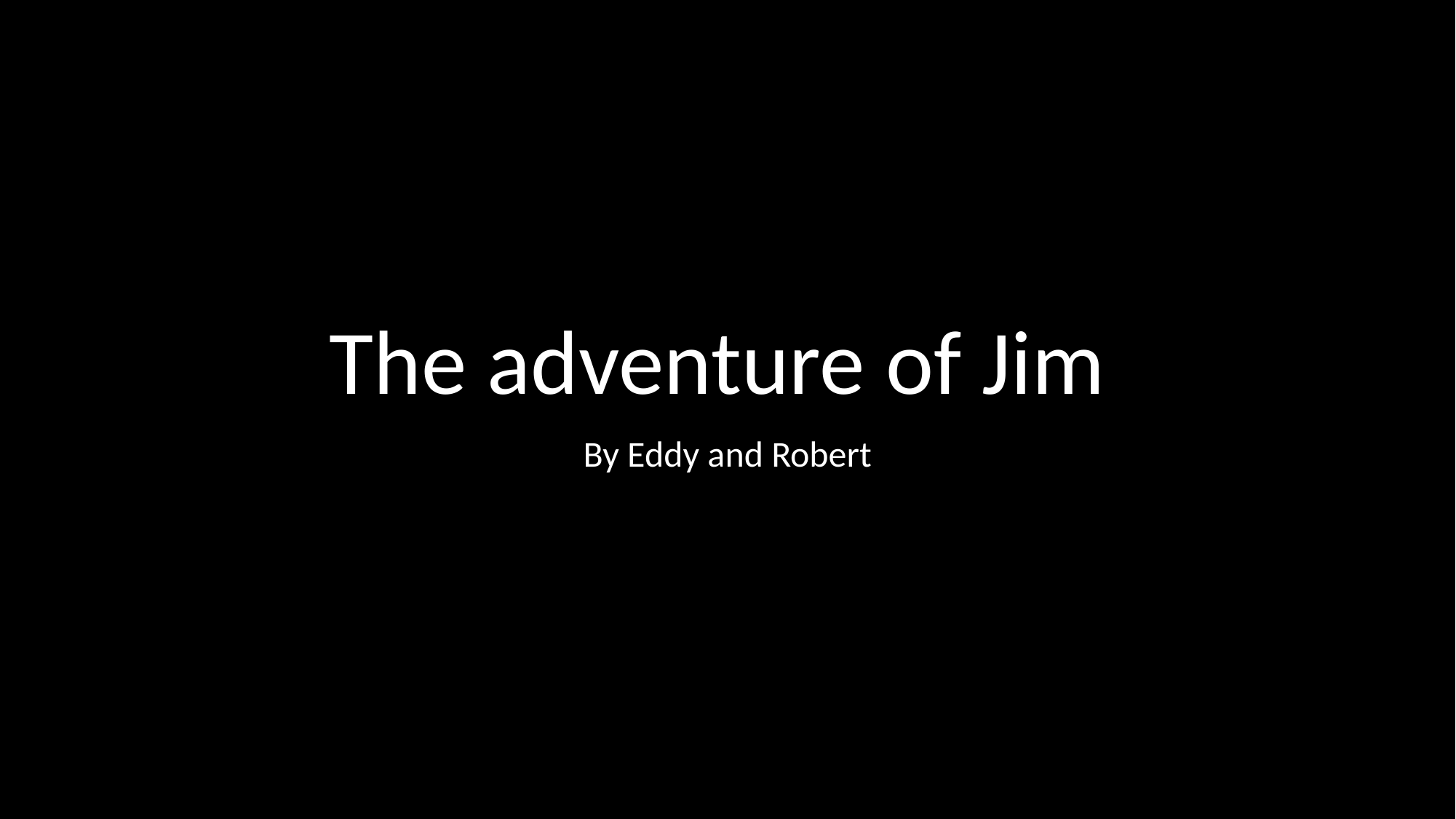

# The adventure of Jim
By Eddy and Robert